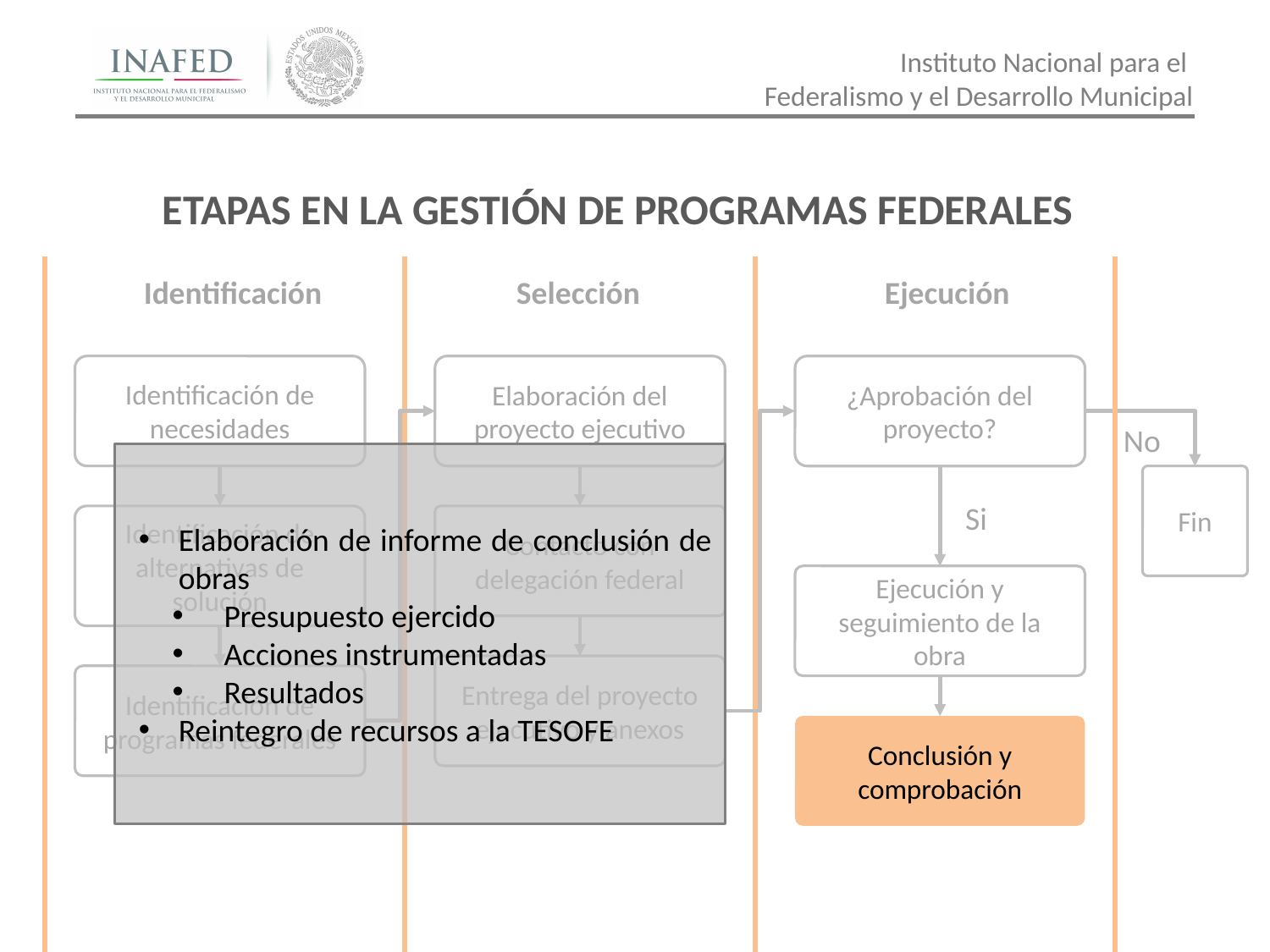

ETAPAS EN LA GESTIÓN DE PROGRAMAS FEDERALES

            Identificación                           Selección                                  Ejecución
Identificación de necesidades
Elaboración del proyecto ejecutivo
¿Aprobación del proyecto?
No
Elaboración de informe de conclusión de obras
   Presupuesto ejercido
   Acciones instrumentadas
   Resultados
Reintegro de recursos a la TESOFE
Fin
Si
Identificación de alternativas de solución
Contacto con delegación federal
Ejecución y seguimiento de la obra
Entrega del proyecto ejecutivo y anexos
Identificación de programas federales
Conclusión y comprobación